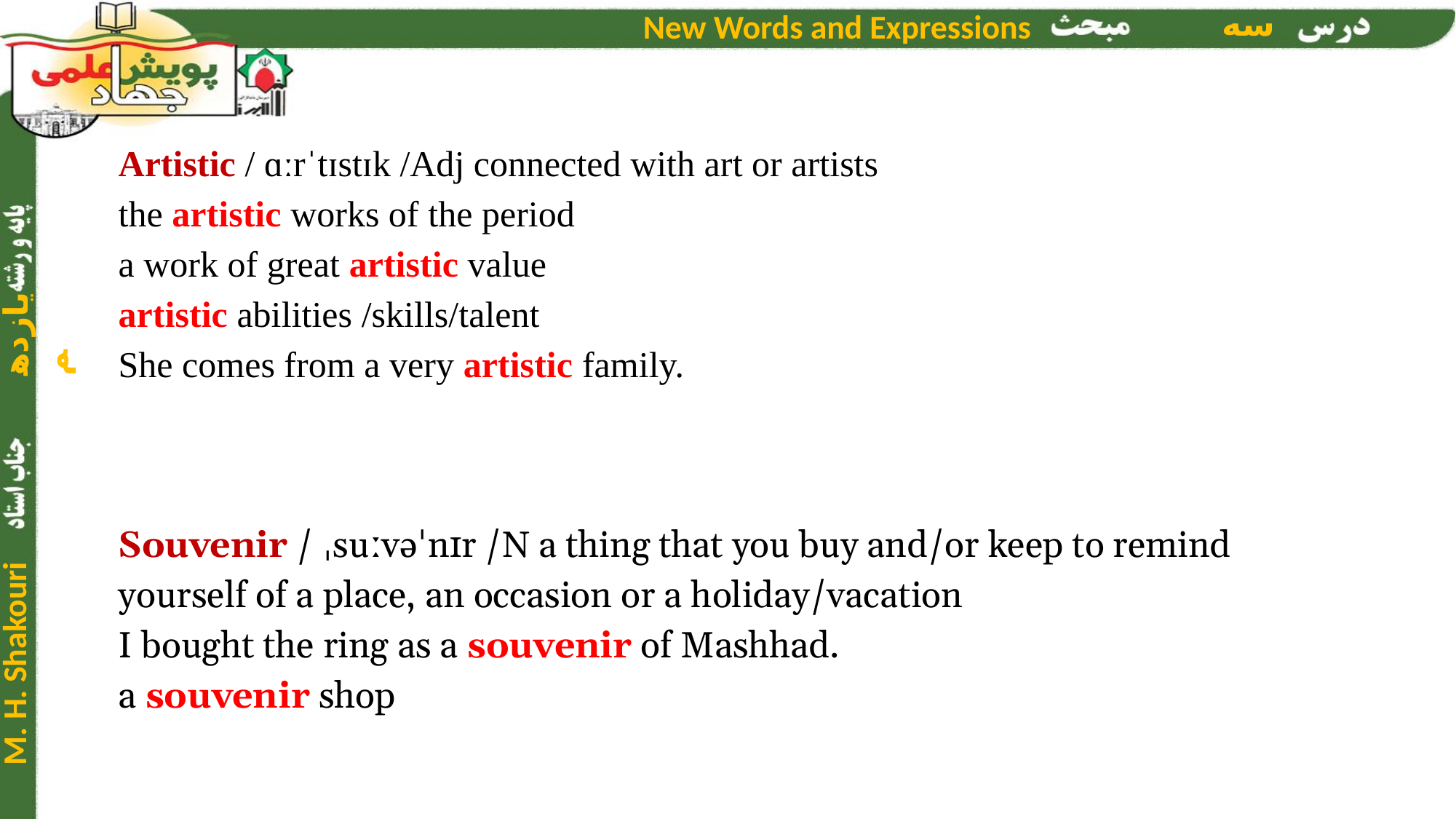

Artistic / ɑːrˈtɪstɪk /Adj connected with art or artists
the artistic works of the period
a work of great artistic value
artistic abilities /skills/talent
She comes from a very artistic family.
Souvenir / ˌsuːvəˈnɪr /N a thing that you buy and/or keep to remind yourself of a place, an occasion or a holiday/vacation
I bought the ring as a souvenir of Mashhad.
a souvenir shop